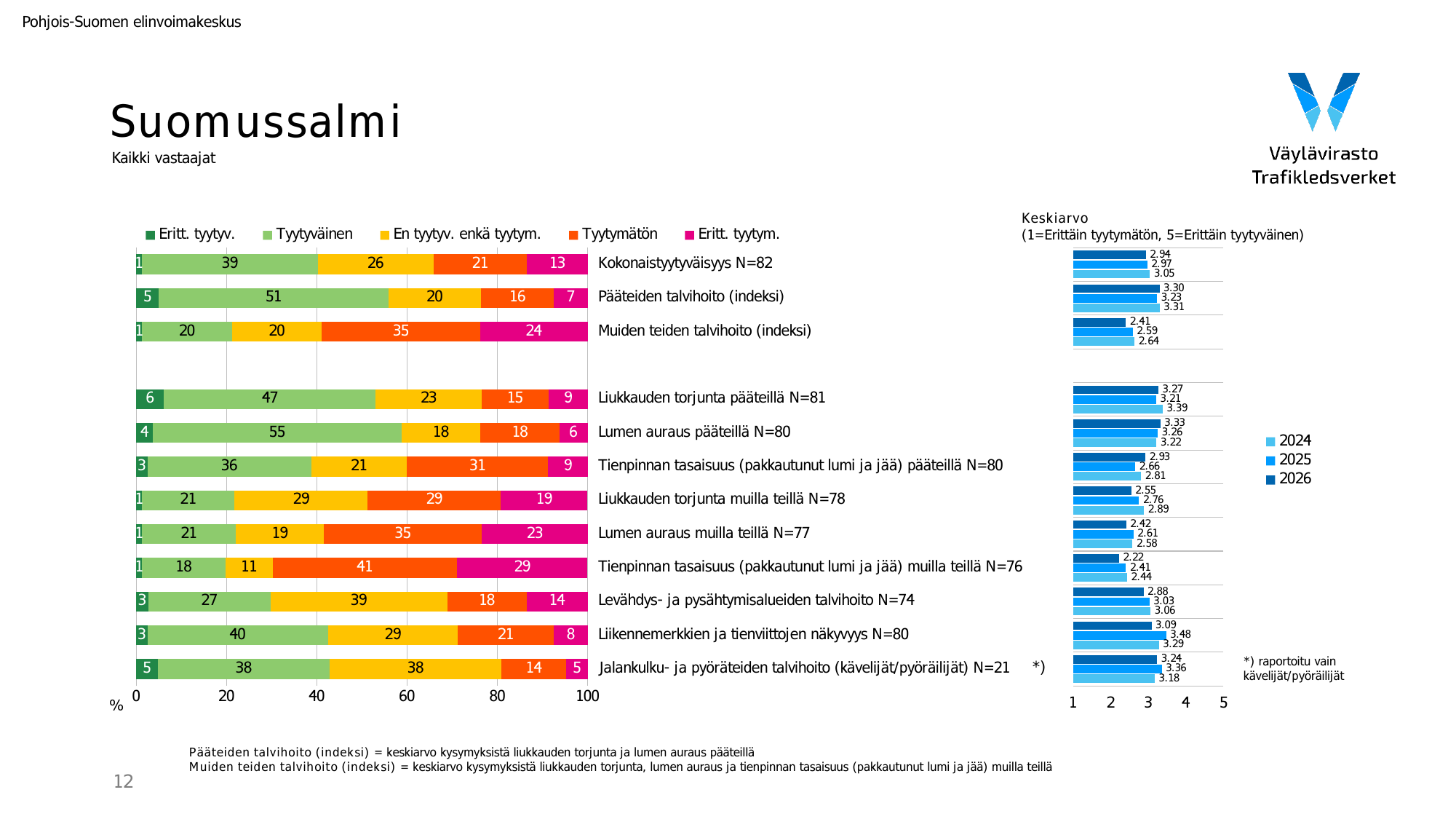

Pohjois-Suomen elinvoimakeskus
# Suomussalmi
Kaikki vastaajat
Keskiarvo
(1=Erittäin tyytymätön, 5=Erittäin tyytyväinen)

### Chart

| Category | Eritt. tyytyv. | Tyytyväinen | En tyytyv. enkä tyytym. | Tyytymätön | Eritt. tyytym. |
|---|---|---|---|---|---|
| Kokonaistyytyväisyys N=82 | 1.2195121951219512 | 39.02439024390244 | 25.609756097560975 | 20.73170731707317 | 13.414634146341465 |
| Pääteiden talvihoito (indeksi) | 4.968944099378882 | 50.93167701863354 | 20.496894409937887 | 16.149068322981368 | 7.453416149068323 |
| Muiden teiden talvihoito (indeksi) | 1.2987012987012987 | 19.913419913419915 | 19.913419913419915 | 35.064935064935064 | 23.80952380952381 |
|  | None | None | None | None | None |
| Liukkauden torjunta pääteillä N=81 | 6.172839506172839 | 46.913580246913575 | 23.456790123456788 | 14.814814814814813 | 8.641975308641975 |
| Lumen auraus pääteillä N=80 | 3.75 | 55.00000000000001 | 17.5 | 17.5 | 6.25 |
| Tienpinnan tasaisuus (pakkautunut lumi ja jää) pääteillä N=80 | 2.5 | 36.25 | 21.25 | 31.25 | 8.75 |
| Liukkauden torjunta muilla teillä N=78 | 1.282051282051282 | 20.51282051282051 | 29.48717948717949 | 29.48717948717949 | 19.230769230769234 |
| Lumen auraus muilla teillä N=77 | 1.2987012987012987 | 20.77922077922078 | 19.480519480519483 | 35.064935064935064 | 23.376623376623375 |
| Tienpinnan tasaisuus (pakkautunut lumi ja jää) muilla teillä N=76 | 1.3157894736842104 | 18.421052631578945 | 10.526315789473683 | 40.78947368421053 | 28.947368421052634 |
| Levähdys- ja pysähtymisalueiden talvihoito N=74 | 2.7027027027027026 | 27.027027027027028 | 39.189189189189186 | 17.56756756756757 | 13.513513513513514 |
| Liikennemerkkien ja tienviittojen näkyvyys N=80 | 2.5 | 40.0 | 28.749999999999996 | 21.25 | 7.5 |
| Jalankulku- ja pyöräteiden talvihoito (kävelijät/pyöräilijät) N=21 | 4.761904761904762 | 38.095238095238095 | 38.095238095238095 | 14.285714285714285 | 4.761904761904762 |

### Chart

| Category | 2026 | 2025 | 2024 |
|---|---|---|---|
*) raportoitu vain
kävelijät/pyöräilijät
*)
%
Pääteiden talvihoito (indeksi) = keskiarvo kysymyksistä liukkauden torjunta ja lumen auraus pääteillä
Muiden teiden talvihoito (indeksi) = keskiarvo kysymyksistä liukkauden torjunta, lumen auraus ja tienpinnan tasaisuus (pakkautunut lumi ja jää) muilla teillä

12